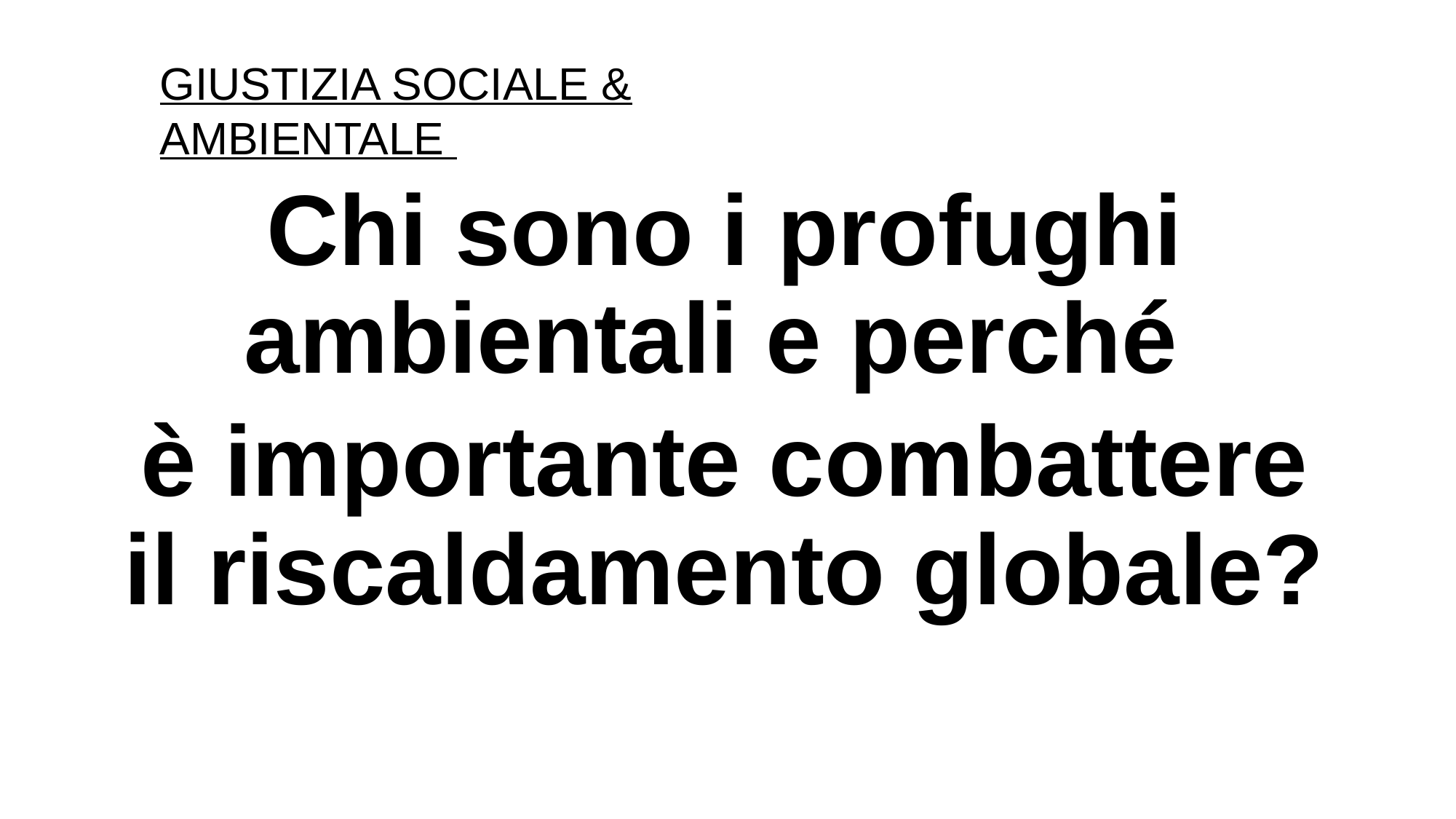

GIUSTIZIA SOCIALE & AMBIENTALE
Chi sono i profughi ambientali e perché
è importante combattere il riscaldamento globale?